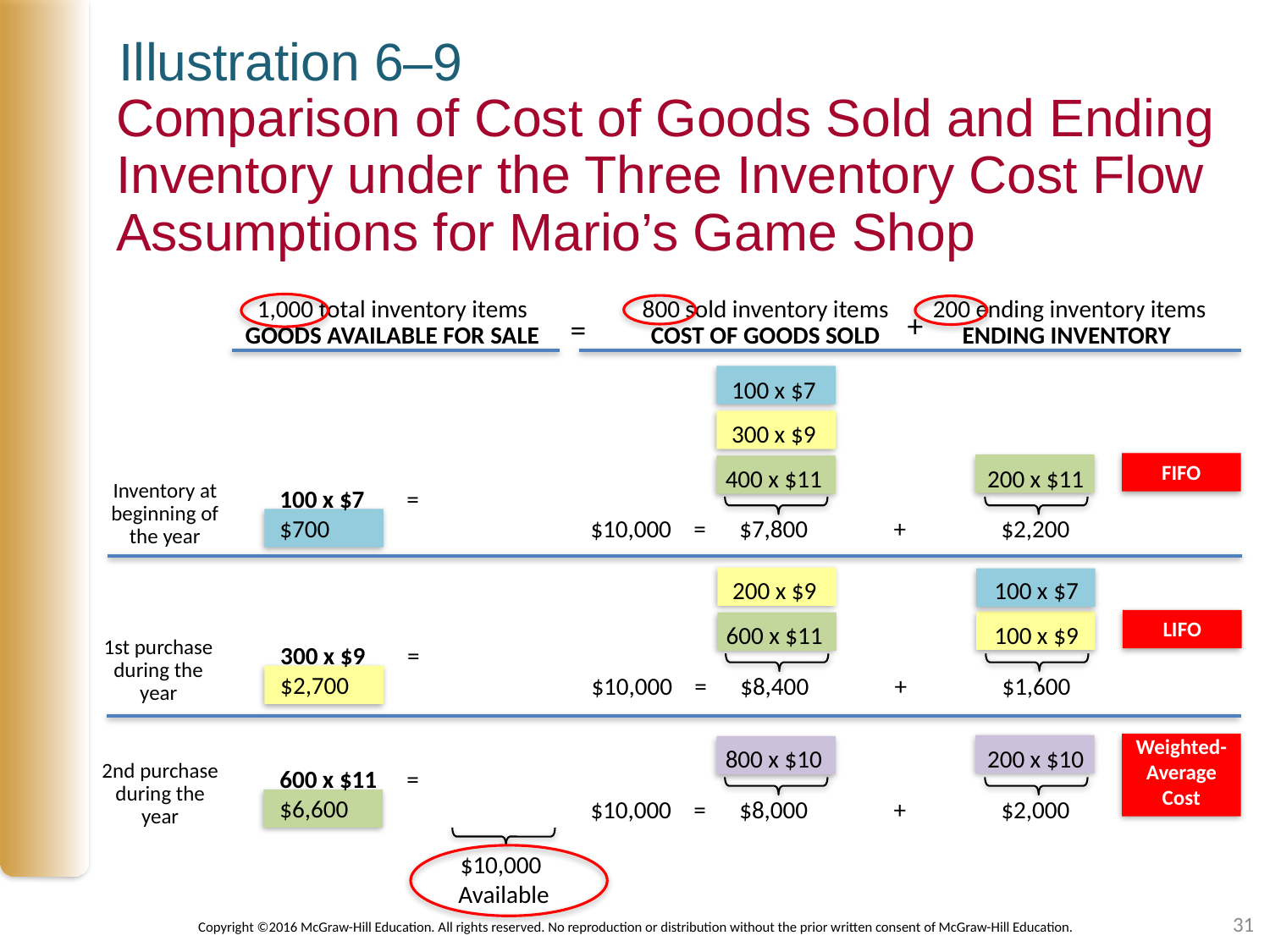

Illustration 6–9
# Comparison of Cost of Goods Sold and Ending Inventory under the Three Inventory Cost Flow Assumptions for Mario’s Game Shop
	1,000 total inventory items	800 sold inventory items	       200 ending inventory items
	GOODS AVAILABLE FOR SALE	COST OF GOODS SOLD	      ENDING INVENTORY

+
=
		100 x $7
		300 x $9
		400 x $11		200 x $11
$10,000	=	$7,800	+	$2,200

FIFO

Inventory at beginning of the year
100 x $7	=	$700

		200 x $9		100 x $7
		600 x $11		100 x $9
$10,000	=	$8,400	+	$1,600

LIFO

1st purchase
during the year
300 x $9	=	$2,700

		800 x $10		200 x $10
$10,000	=	$8,000	+	$2,000
Weighted- Average Cost

2nd purchase
during the year
600 x $11	=	$6,600

$10,000
Available